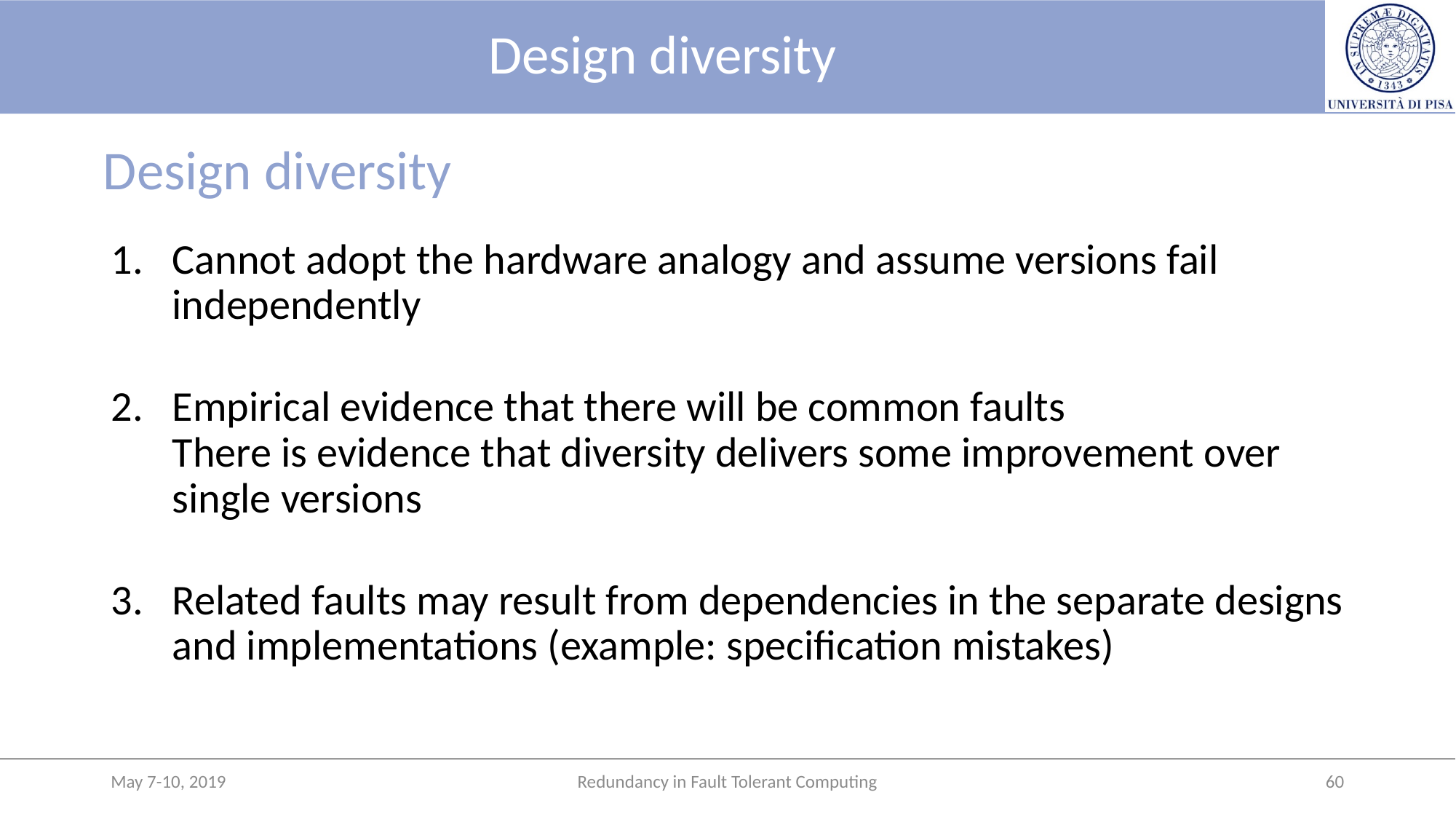

# Design diversity
Design diversity
Cannot adopt the hardware analogy and assume versions fail independently

Empirical evidence that there will be common faults
There is evidence that diversity delivers some improvement over single versions

Related faults may result from dependencies in the separate designs and implementations (example: specification mistakes)

May 7-10, 2019
Redundancy in Fault Tolerant Computing
60